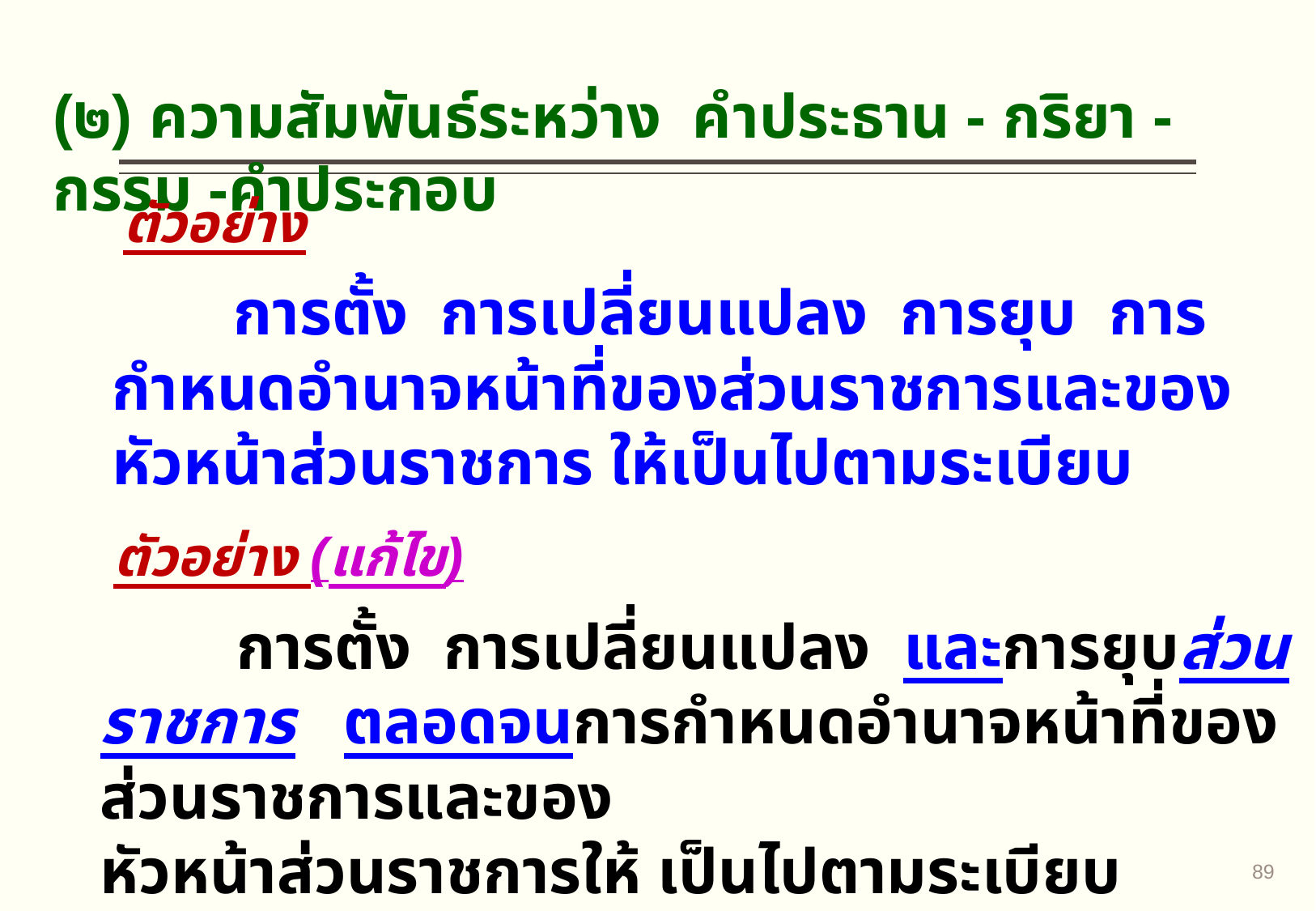

(๒) ความสัมพันธ์ระหว่าง  คำประธาน - กริยา - กรรม -คำประกอบ
ตัวอย่าง
	การตั้ง  การเปลี่ยนแปลง  การยุบ  การกำหนดอำนาจหน้าที่ของส่วนราชการและของหัวหน้าส่วนราชการ ให้เป็นไปตามระเบียบ

ตัวอย่าง (แก้ไข)
	การตั้ง  การเปลี่ยนแปลง  และการยุบส่วนราชการ   ตลอดจนการกำหนดอำนาจหน้าที่ของส่วนราชการและของ
หัวหน้าส่วนราชการให้ เป็นไปตามระเบียบ
89